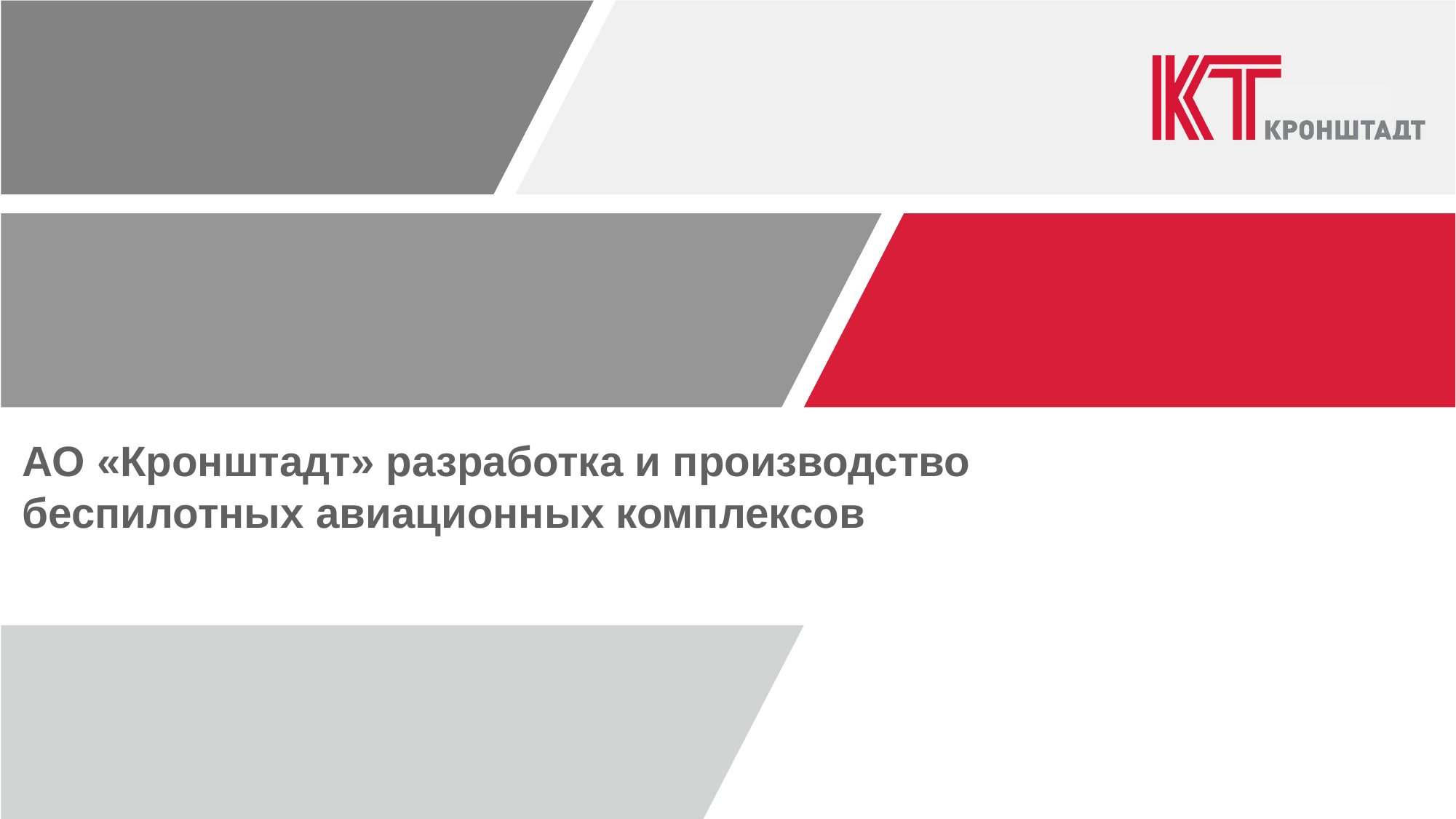

# АО «Кронштадт» разработка и производство беспилотных авиационных комплексов